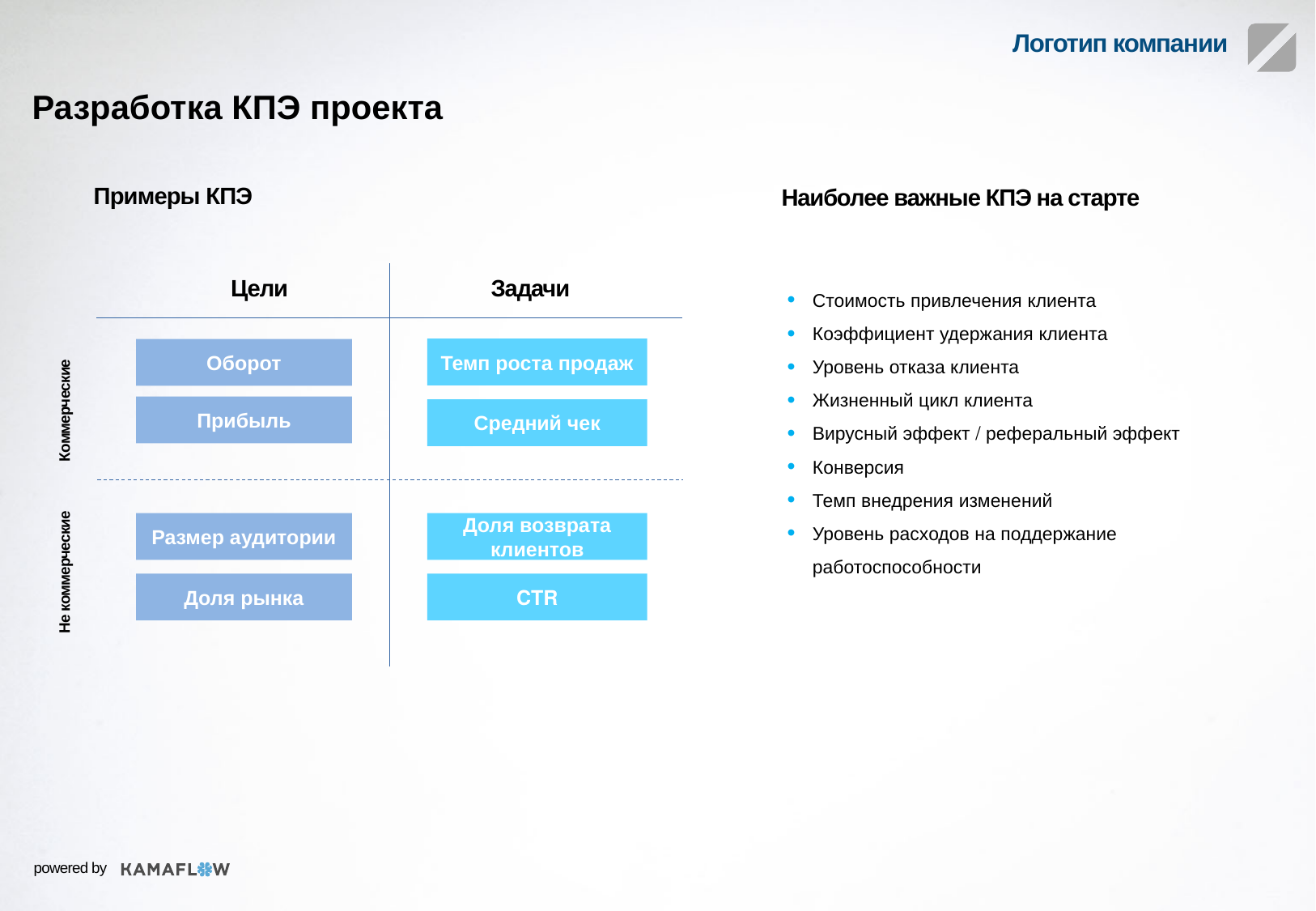

Разработка КПЭ проекта
Примеры КПЭ
Наиболее важные КПЭ на старте

Цели
Задачи
Стоимость привлечения клиента
Коэффициент удержания клиента
Уровень отказа клиента
Жизненный цикл клиента
Вирусный эффект / реферальный эффект
Конверсия
Темп внедрения изменений
Уровень расходов на поддержание работоспособности

Темп роста продаж

Оборот
Коммерческие

Прибыль

Средний чек

Доля возврата клиентов

Размер аудитории
Не коммерческие
Примеры КПЭ

Доля рынка

CTR